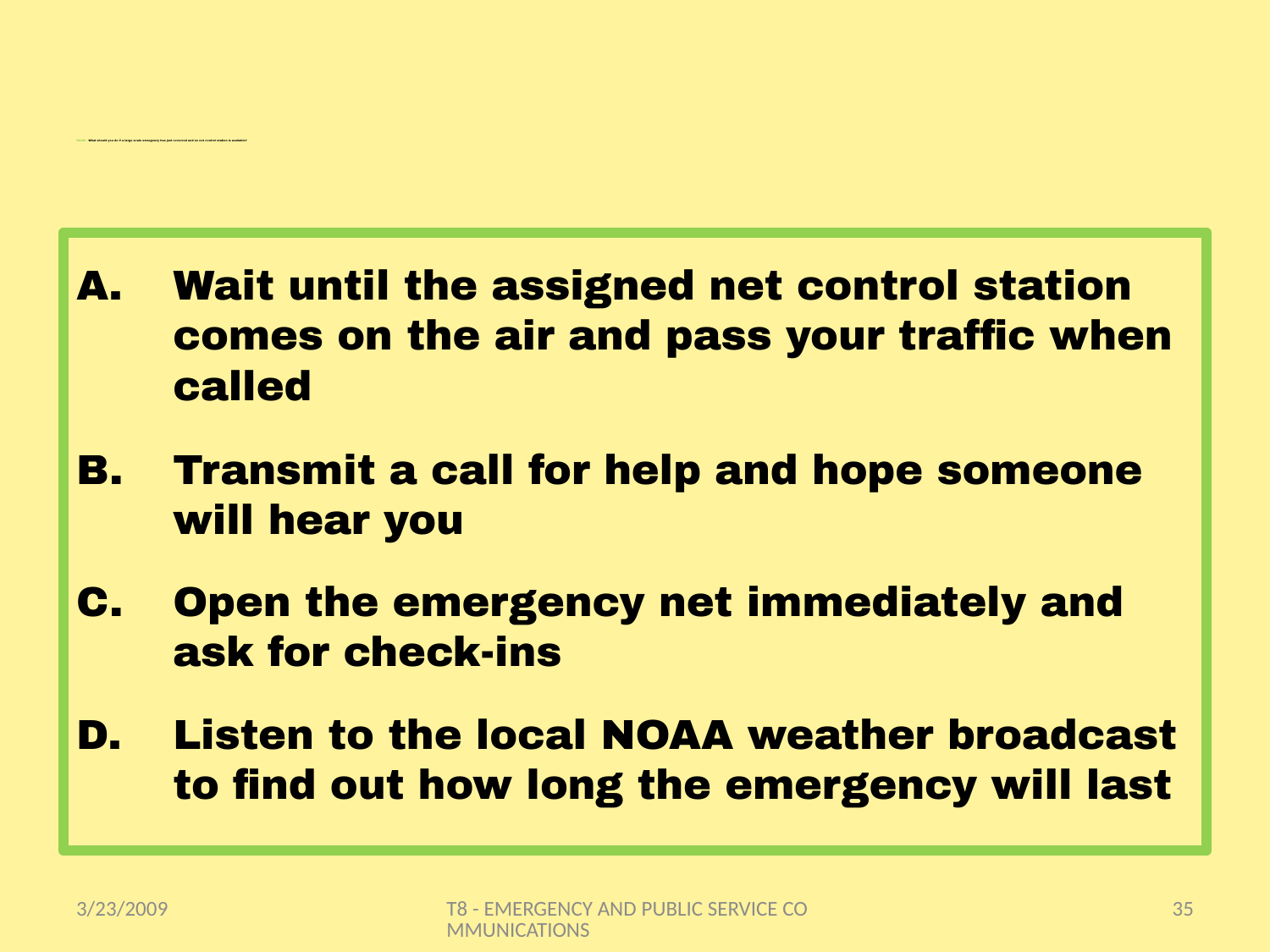

# T8C08 - What should you do if a large scale emergency has just occurred and no net control station is available?

Wait until the assigned net control station comes on the air and pass your traffic when called

Transmit a call for help and hope someone will hear you

Open the emergency net immediately and ask for check-ins

Listen to the local NOAA weather broadcast to find out how long the emergency will last

3/23/2009
T8 - EMERGENCY AND PUBLIC SERVICE COMMUNICATIONS
35